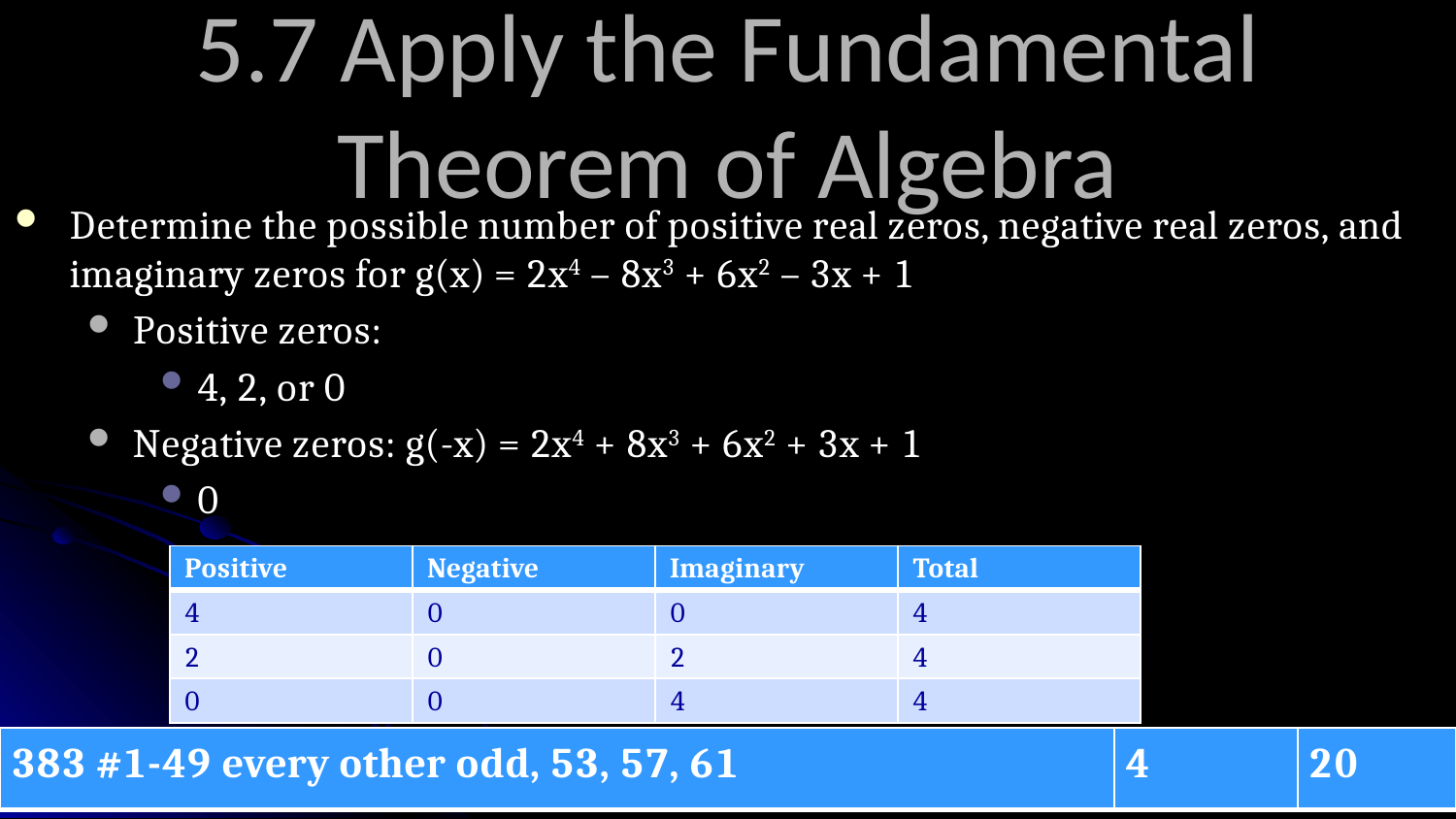

# 5.7 Apply the Fundamental Theorem of Algebra
Determine the possible number of positive real zeros, negative real zeros, and imaginary zeros for g(x) = 2x4 – 8x3 + 6x2 – 3x + 1
Positive zeros:
4, 2, or 0
Negative zeros: g(-x) = 2x4 + 8x3 + 6x2 + 3x + 1
0
| Positive | Negative | Imaginary | Total |
| --- | --- | --- | --- |
| 4 | 0 | 0 | 4 |
| 2 | 0 | 2 | 4 |
| 0 | 0 | 4 | 4 |
| 383 #1-49 every other odd, 53, 57, 61 | 4 | 20 |
| --- | --- | --- |